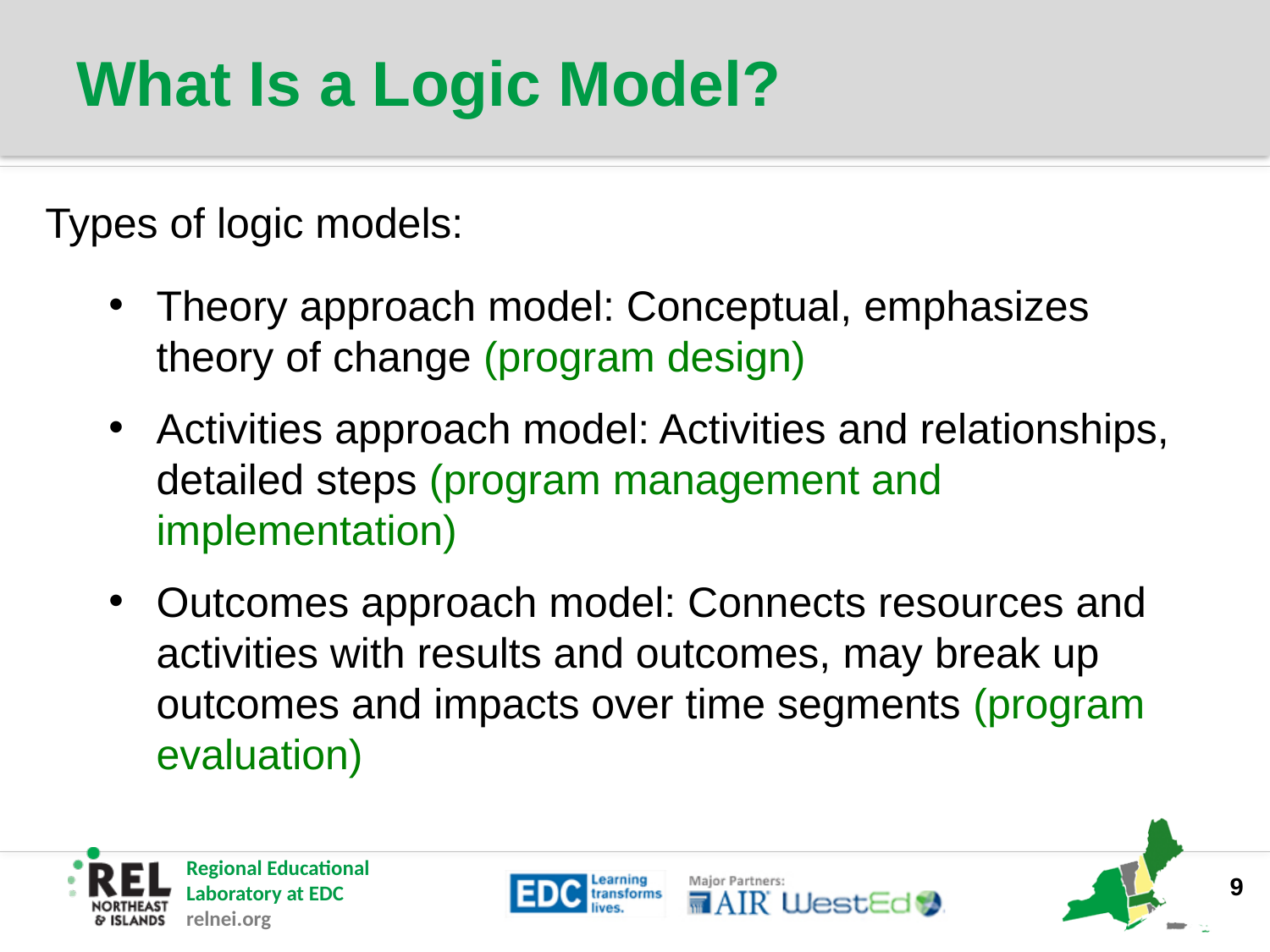

# What Is a Logic Model?
Types of logic models:
Theory approach model: Conceptual, emphasizes theory of change (program design)
Activities approach model: Activities and relationships, detailed steps (program management and implementation)
Outcomes approach model: Connects resources and activities with results and outcomes, may break up outcomes and impacts over time segments (program evaluation)
9